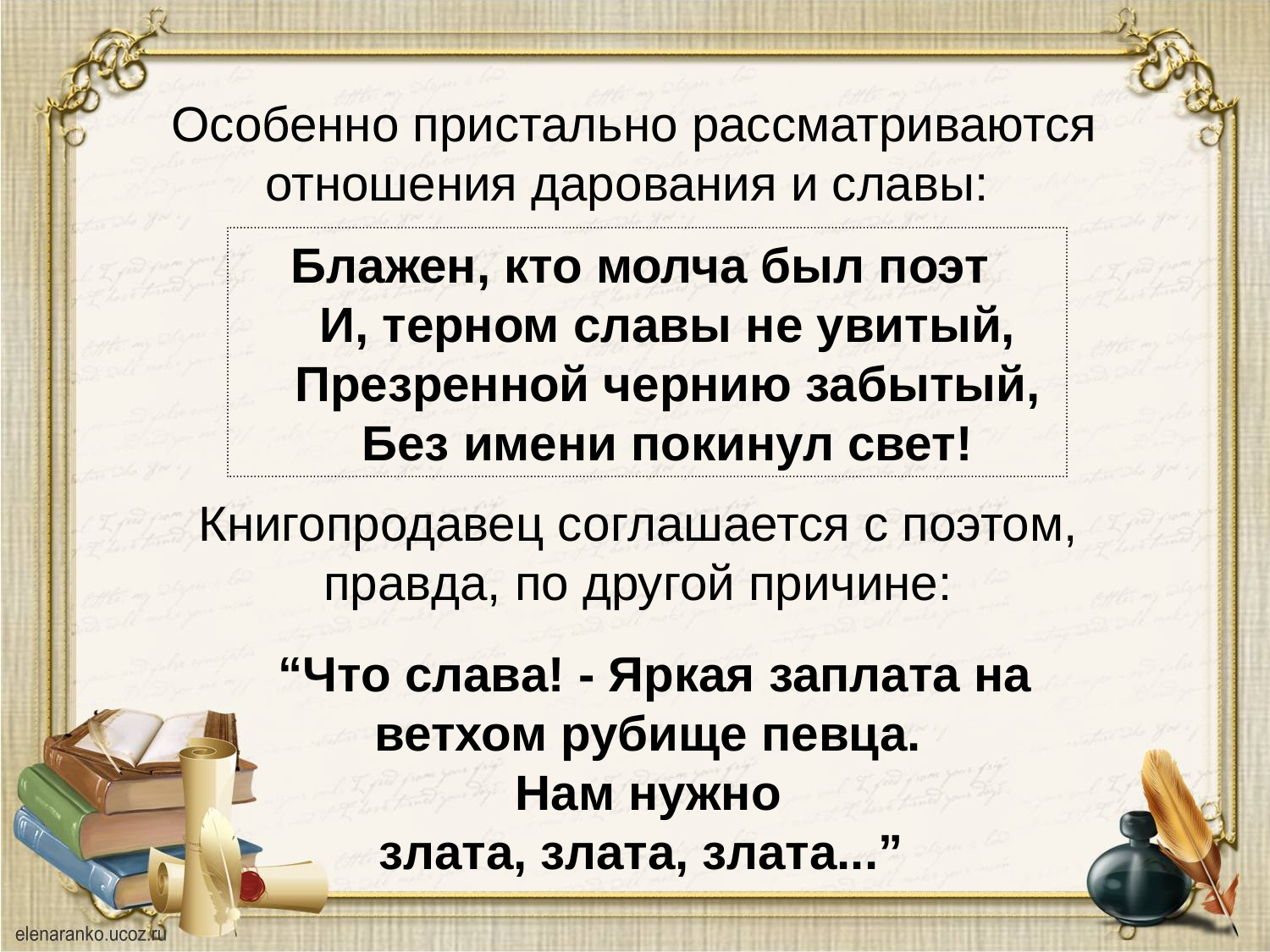

Особенно пристально рассматриваются отношения дарования и славы:
Блажен, кто молча был поэт 
    И, терном славы не увитый, 
    Презренной чернию забытый, 
    Без имени покинул свет!
Книгопродавец соглашается с поэтом,
правда, по другой причине:
“Что слава! - Яркая заплата на
ветхом рубище певца.
Нам нужно
злата, злата, злата...”